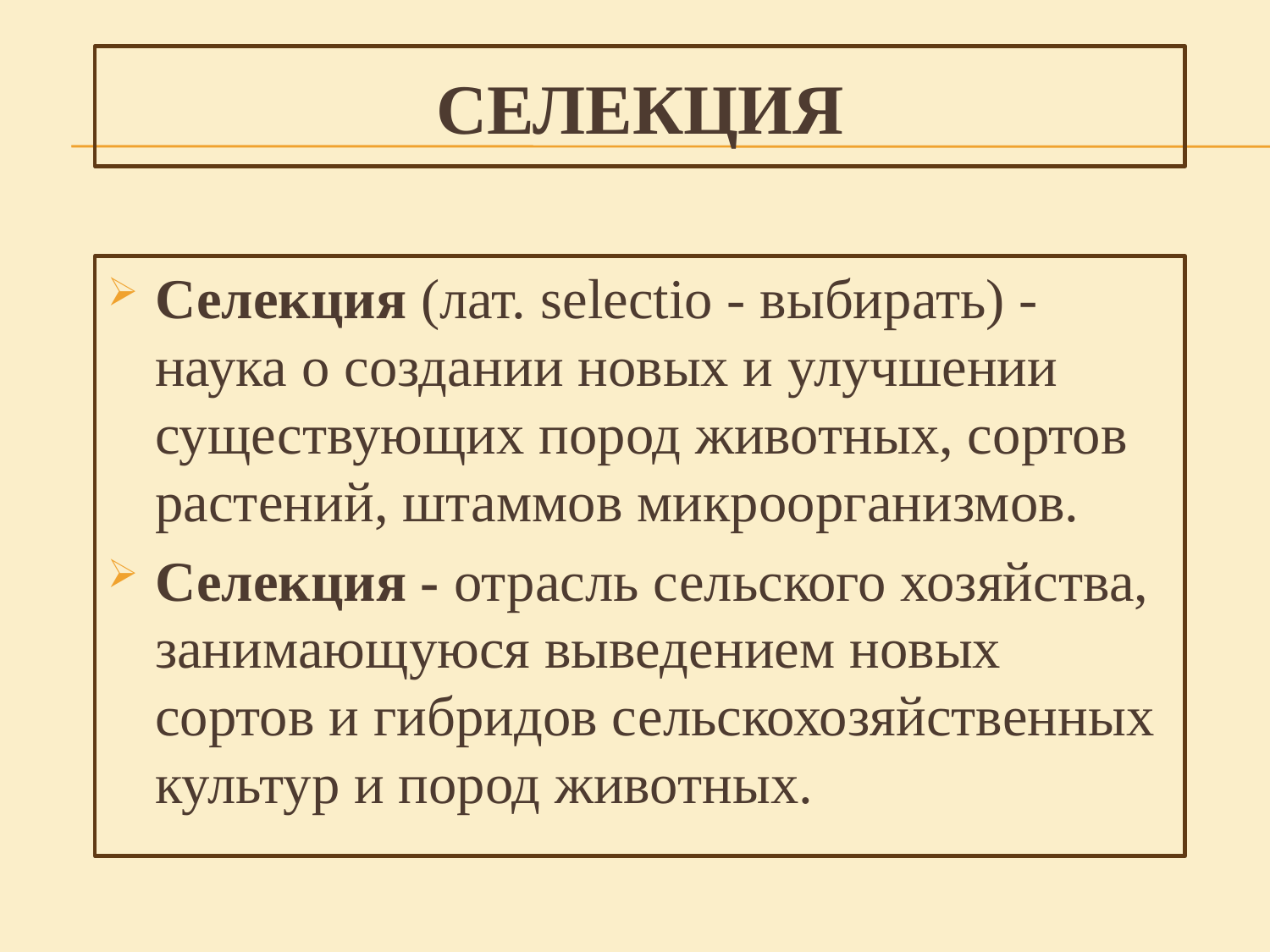

# Селекция
Селекция (лат. selectio - выбирать) - наука о создании новых и улучшении существующих пород животных, сортов растений, штаммов микроорганизмов.
Селекция - отрасль сельского хозяйства, занимающуюся выведением новых сортов и гибридов сельскохозяйственных культур и пород животных.